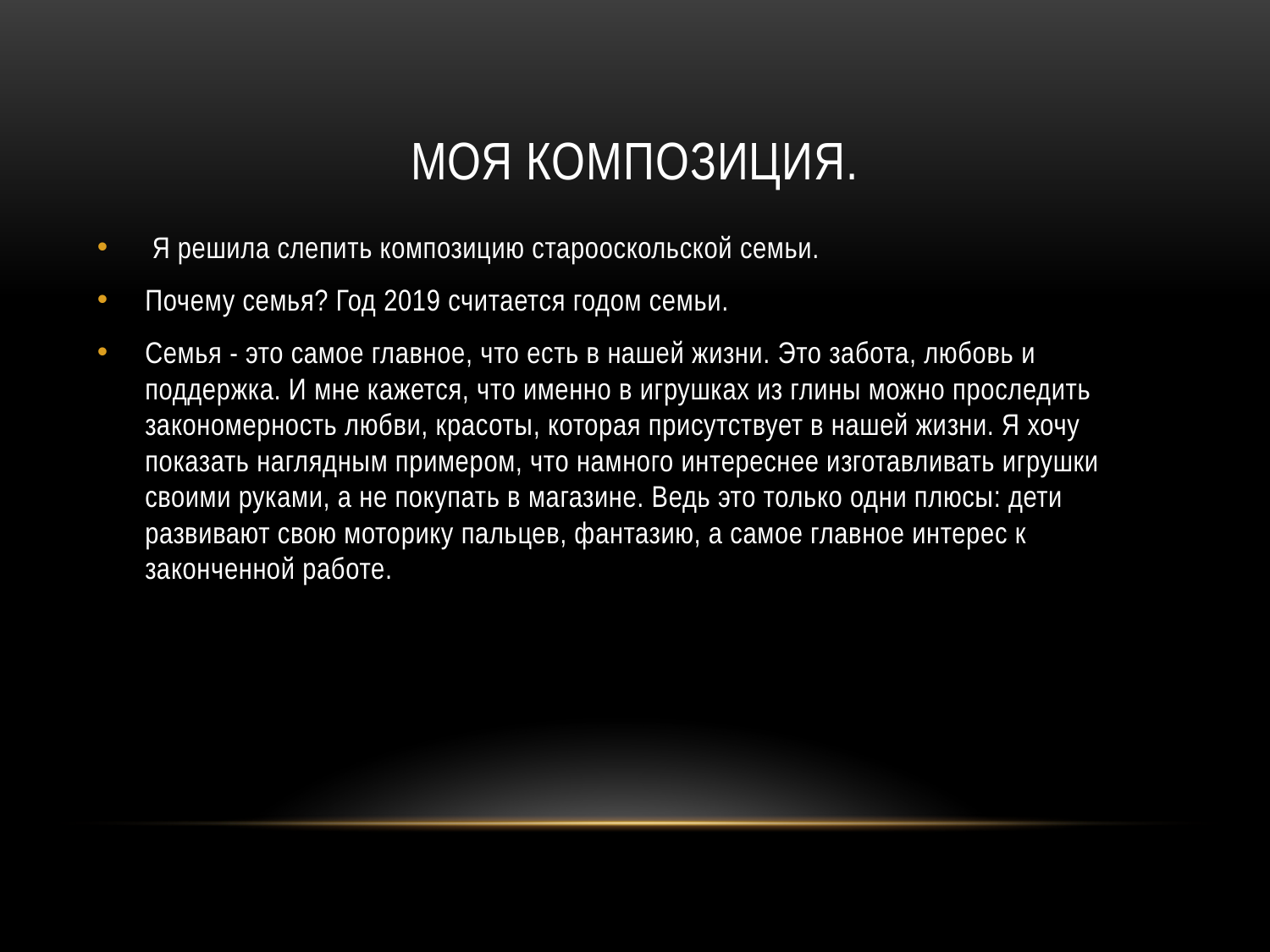

# Моя композиция.
 Я решила слепить композицию старооскольской семьи.
Почему семья? Год 2019 считается годом семьи.
Семья - это самое главное, что есть в нашей жизни. Это забота, любовь и поддержка. И мне кажется, что именно в игрушках из глины можно проследить закономерность любви, красоты, которая присутствует в нашей жизни. Я хочу показать наглядным примером, что намного интереснее изготавливать игрушки своими руками, а не покупать в магазине. Ведь это только одни плюсы: дети развивают свою моторику пальцев, фантазию, а самое главное интерес к законченной работе.